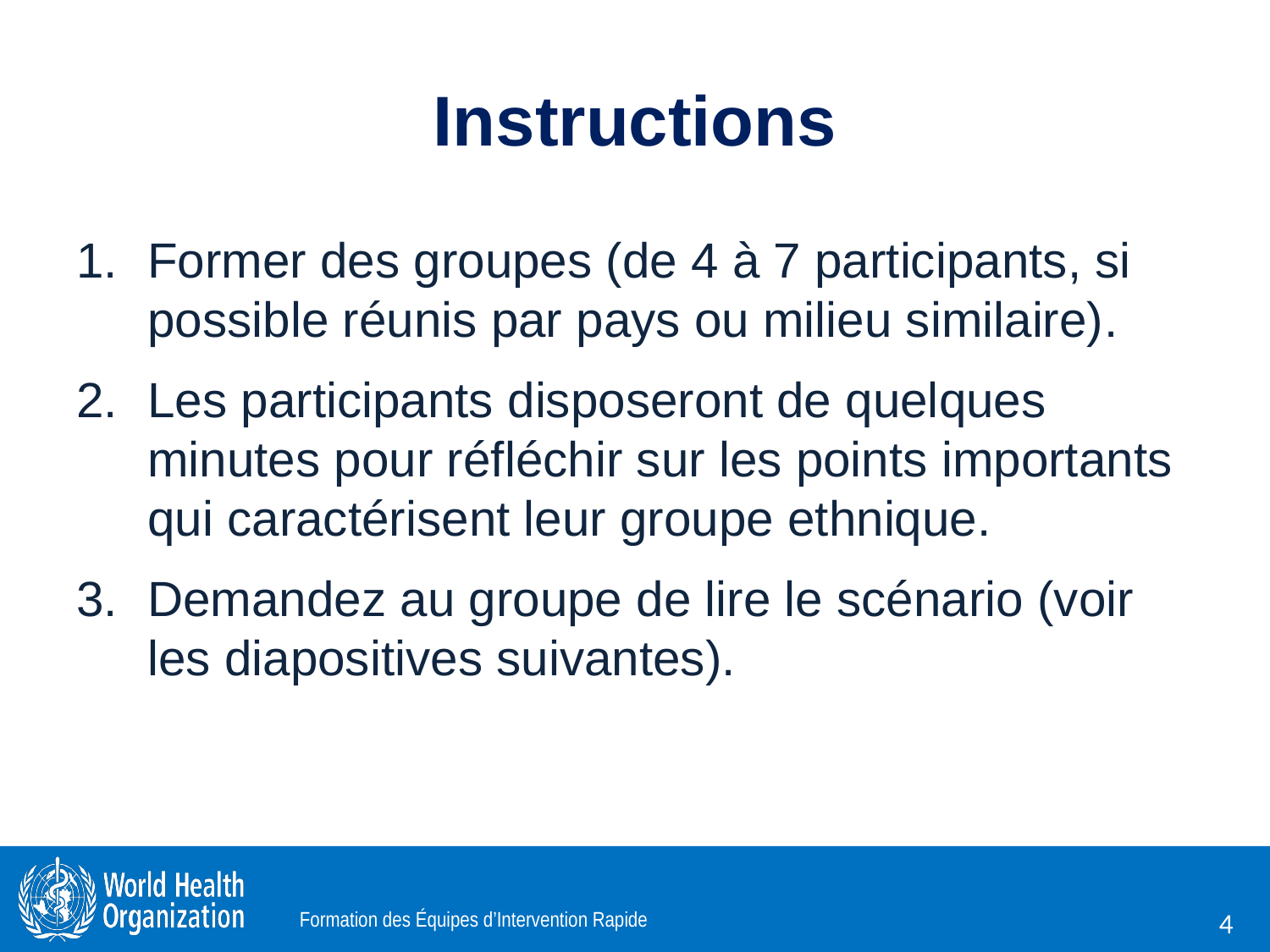

# Instructions
Former des groupes (de 4 à 7 participants, si possible réunis par pays ou milieu similaire).
Les participants disposeront de quelques minutes pour réfléchir sur les points importants qui caractérisent leur groupe ethnique.
Demandez au groupe de lire le scénario (voir les diapositives suivantes).